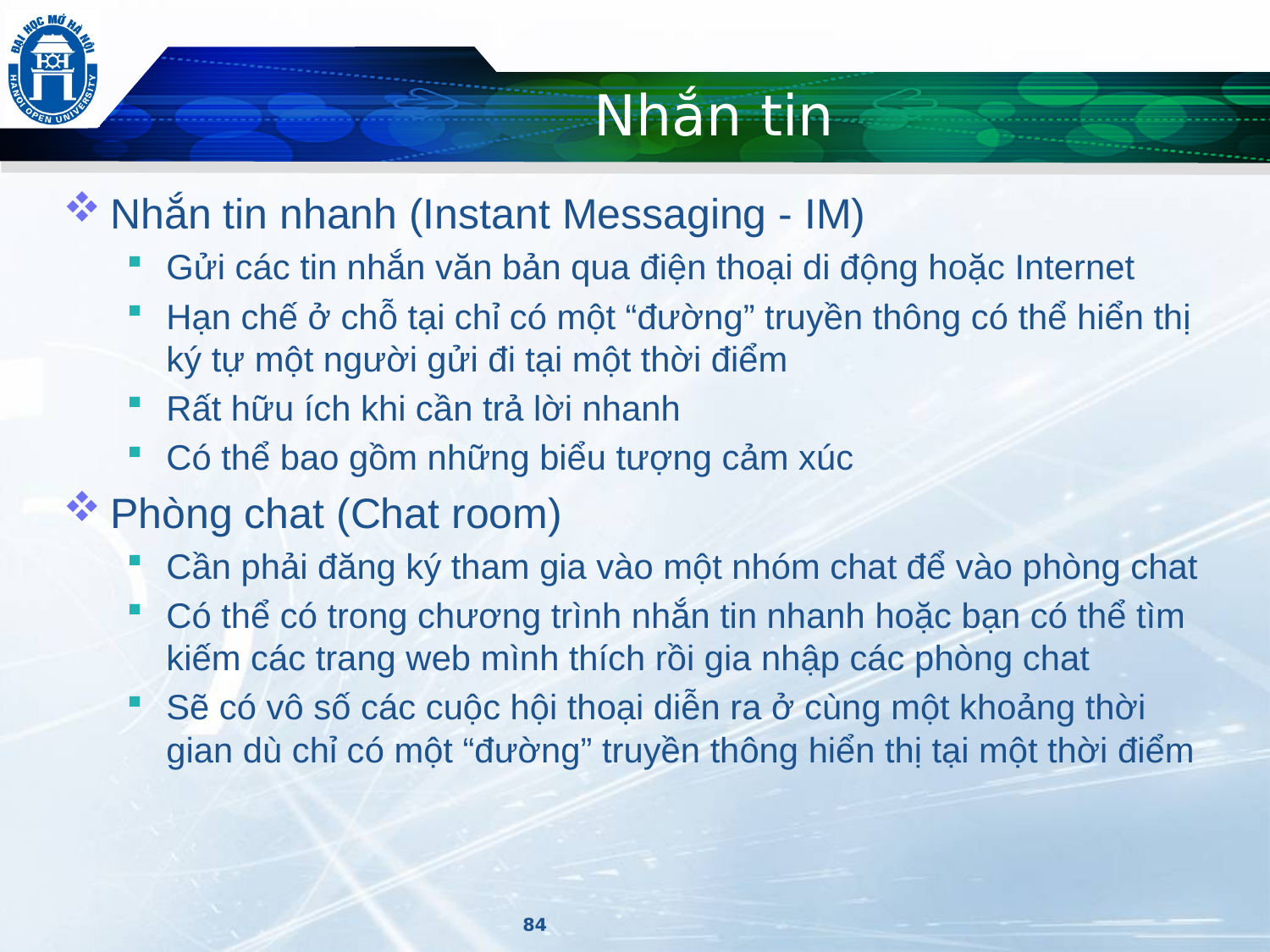

# Nhắn tin
Nhắn tin nhanh (Instant Messaging - IM)
Gửi các tin nhắn văn bản qua điện thoại di động hoặc Internet
Hạn chế ở chỗ tại chỉ có một “đường” truyền thông có thể hiển thị ký tự một người gửi đi tại một thời điểm
Rất hữu ích khi cần trả lời nhanh
Có thể bao gồm những biểu tượng cảm xúc
Phòng chat (Chat room)
Cần phải đăng ký tham gia vào một nhóm chat để vào phòng chat
Có thể có trong chương trình nhắn tin nhanh hoặc bạn có thể tìm kiếm các trang web mình thích rồi gia nhập các phòng chat
Sẽ có vô số các cuộc hội thoại diễn ra ở cùng một khoảng thời gian dù chỉ có một “đường” truyền thông hiển thị tại một thời điểm
84